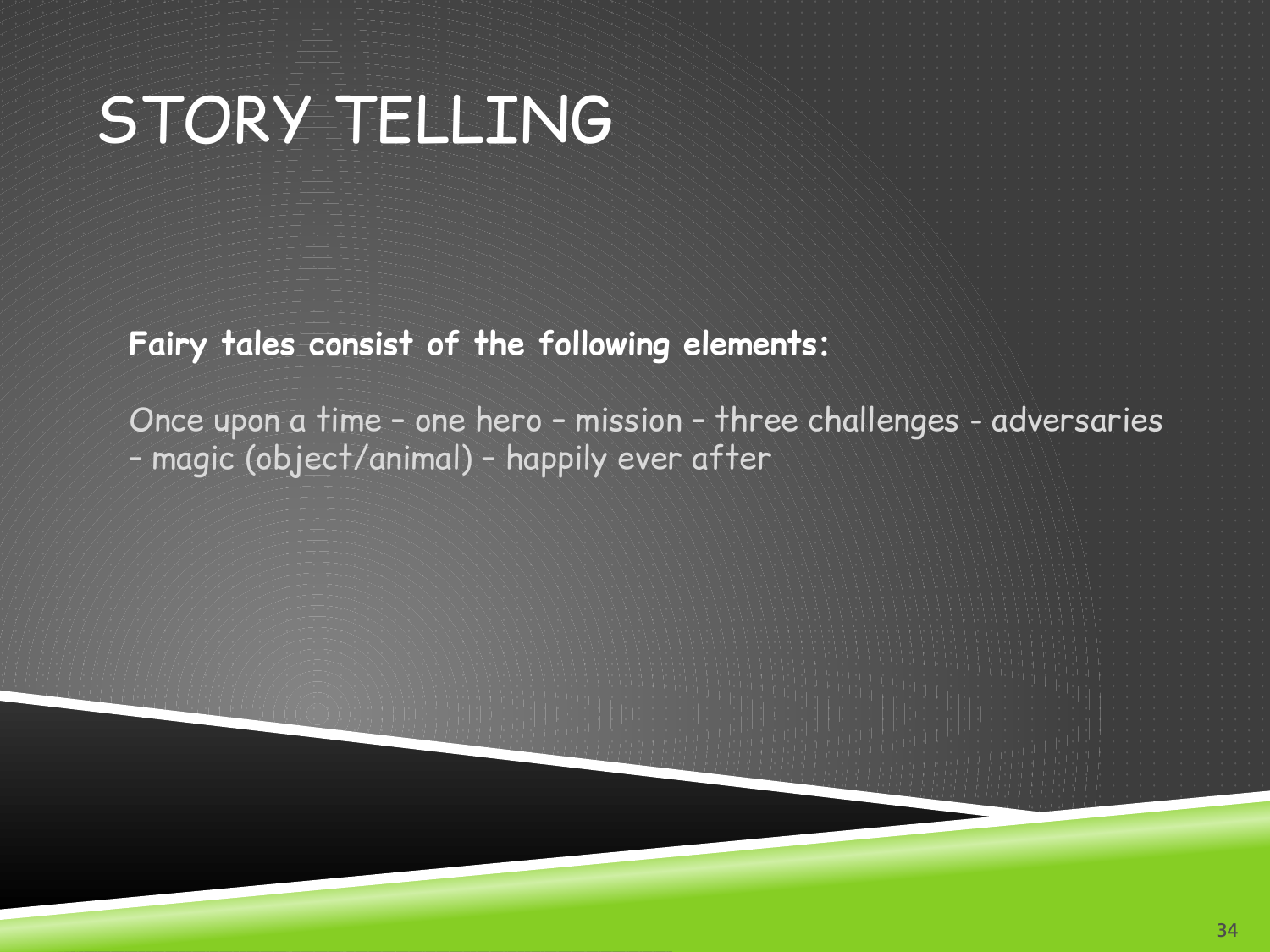

# Story telling
Fairy tales consist of the following elements:

Once upon a time – one hero – mission – three challenges - adversaries – magic (object/animal) – happily ever after

34